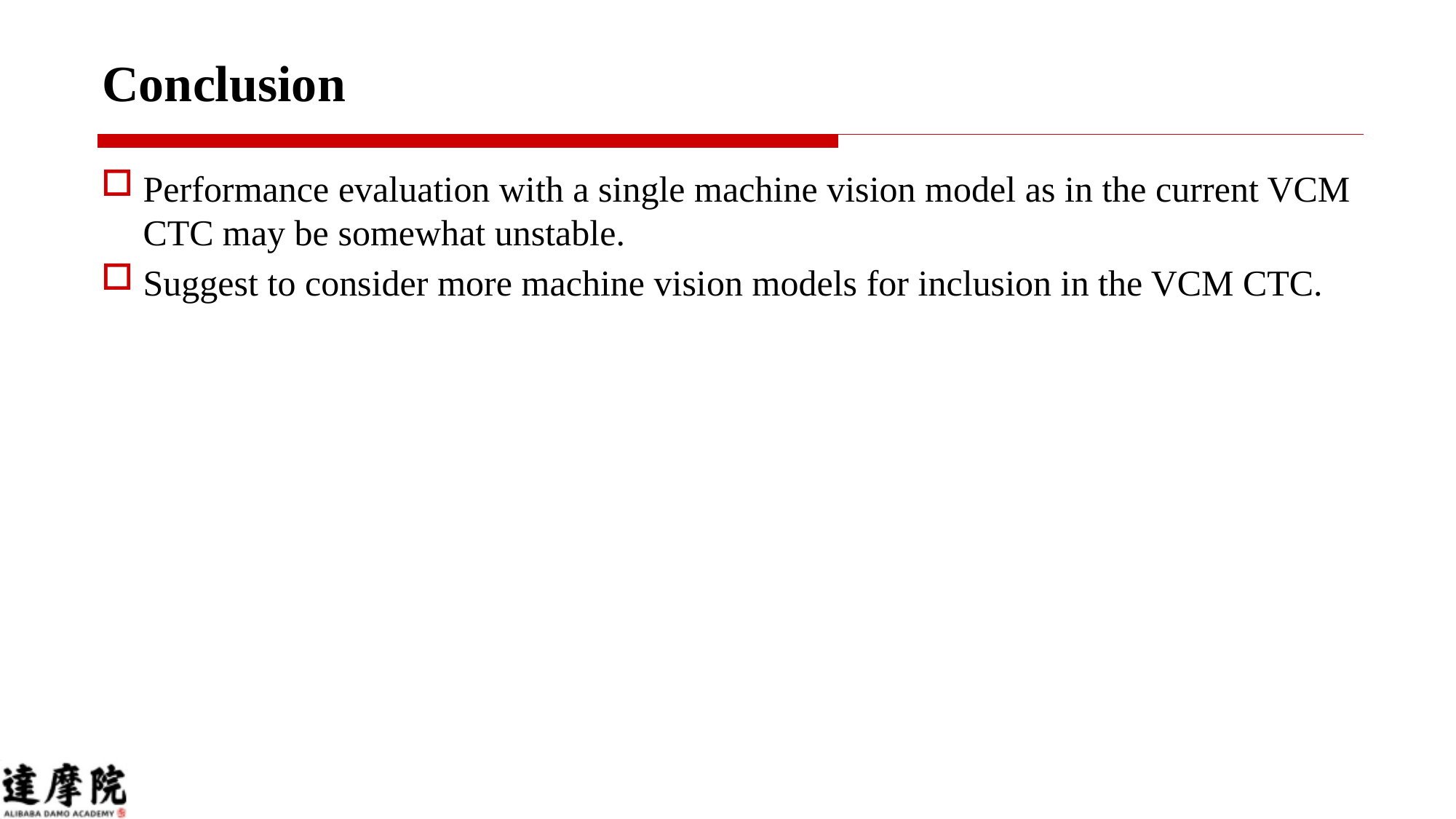

# Conclusion
Performance evaluation with a single machine vision model as in the current VCM CTC may be somewhat unstable.
Suggest to consider more machine vision models for inclusion in the VCM CTC.